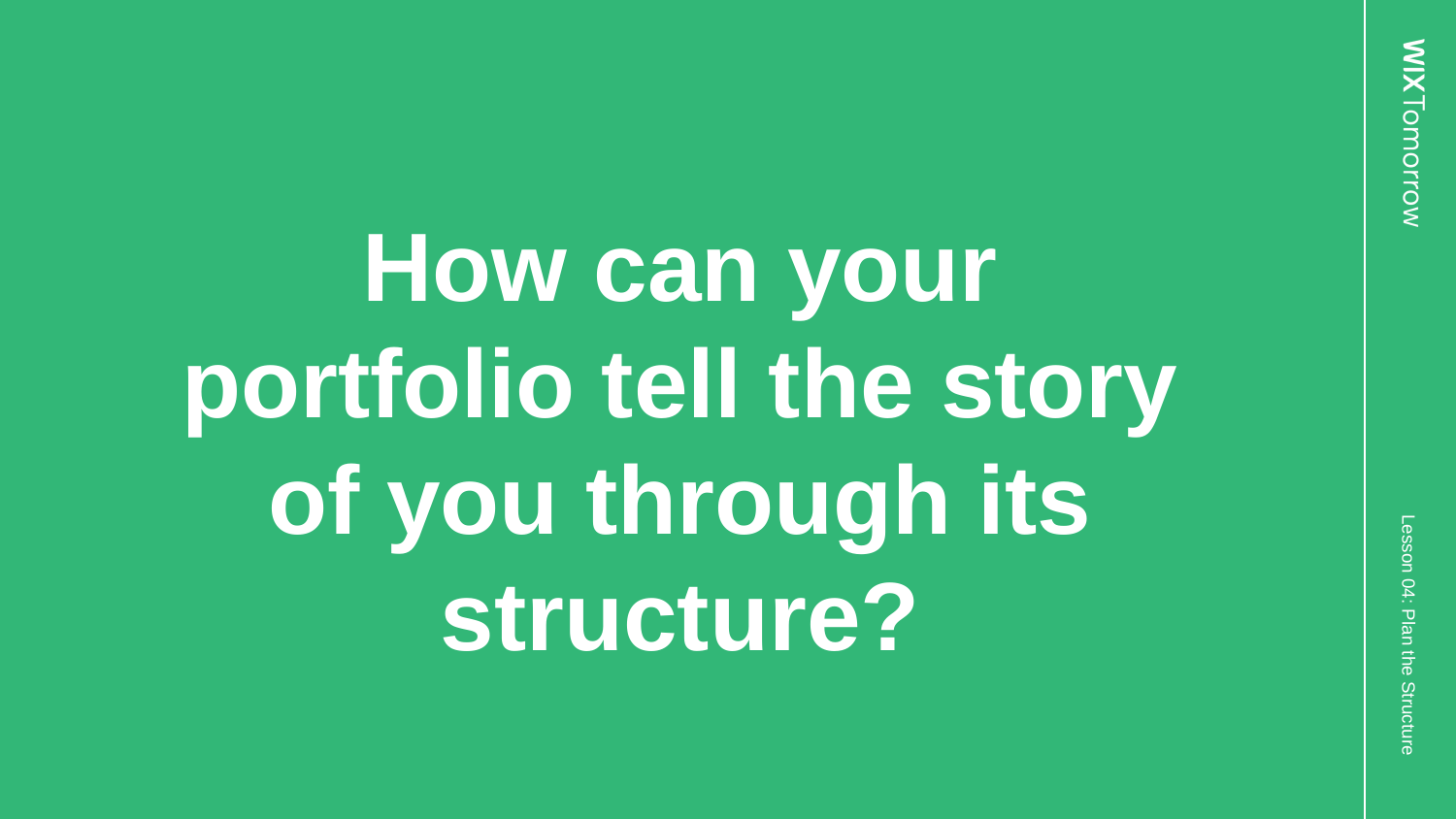

# How can your portfolio tell the story of you through its structure?